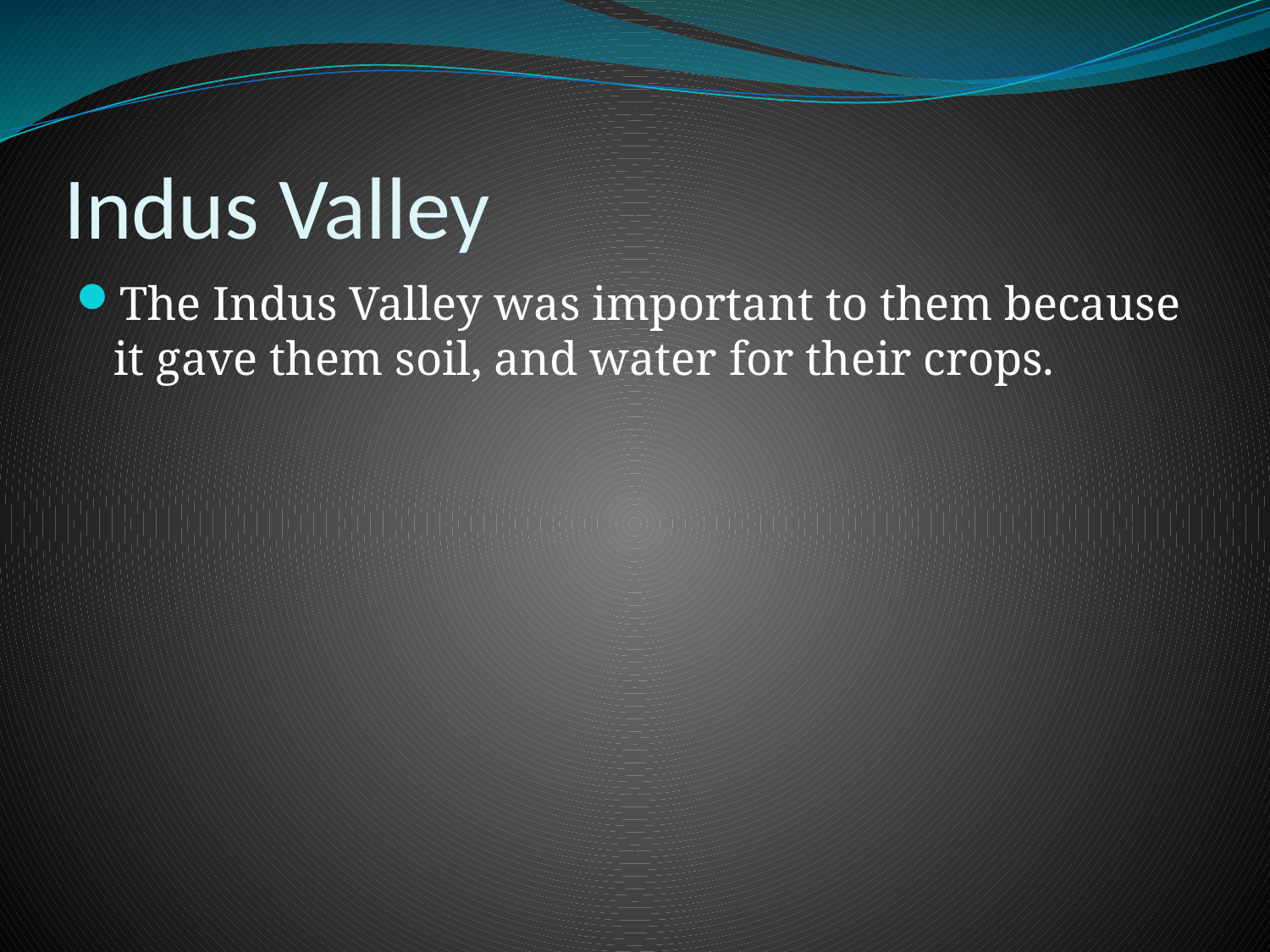

# Indus Valley
The Indus Valley was important to them because it gave them soil, and water for their crops.